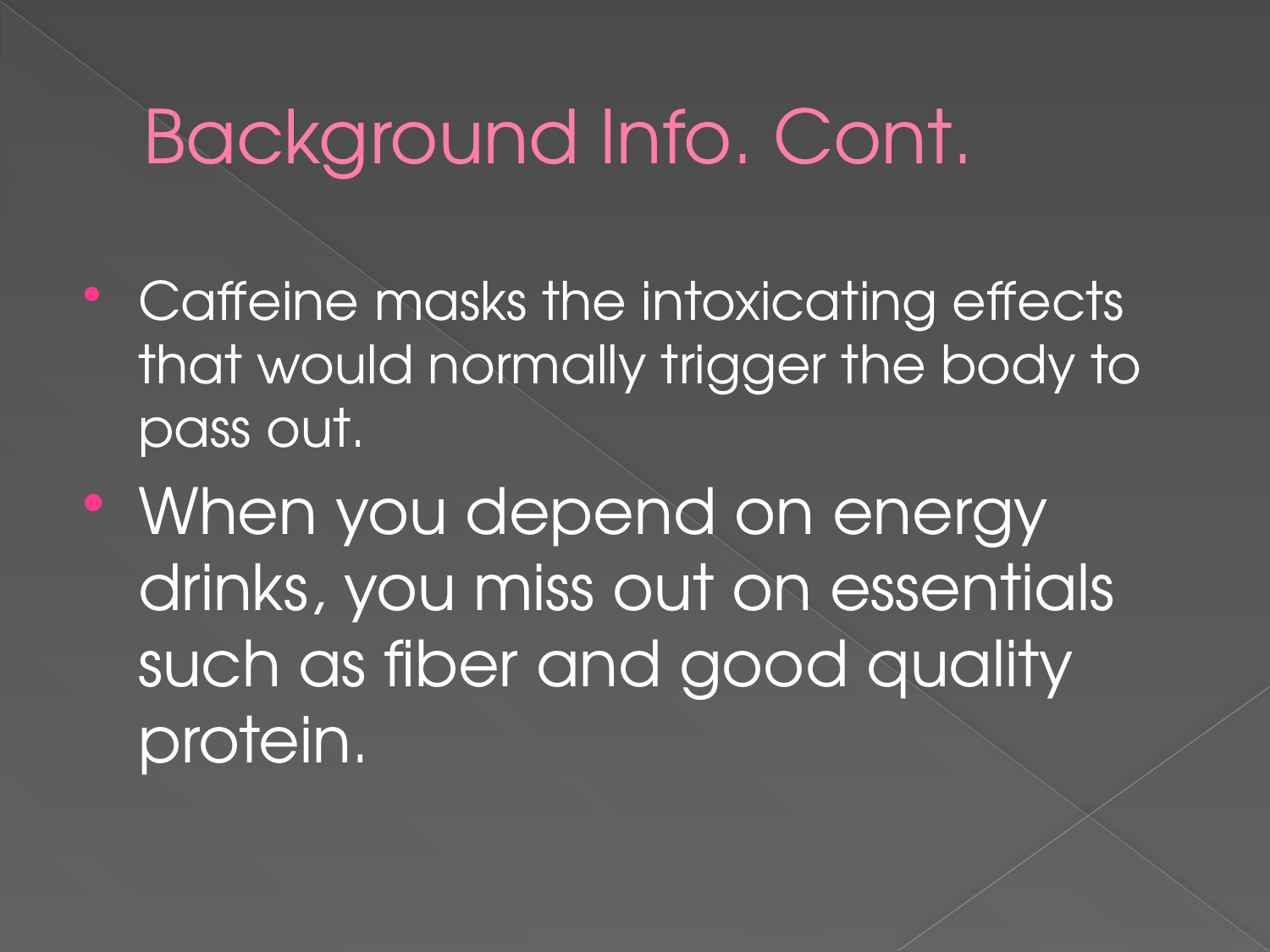

# Background Info. Cont.
Caffeine masks the intoxicating effects that would normally trigger the body to pass out.
When you depend on energy drinks, you miss out on essentials such as fiber and good quality protein.